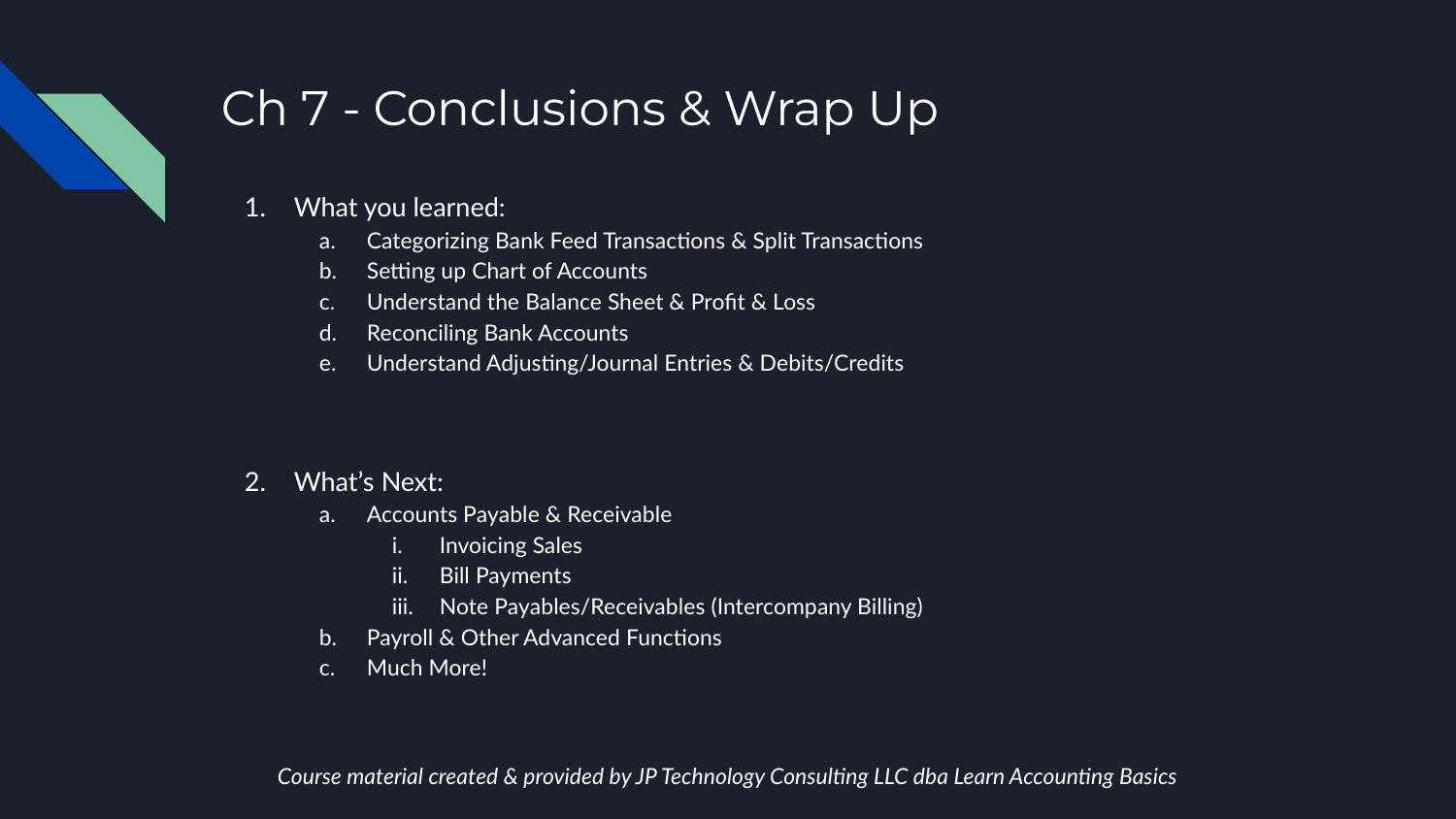

# Ch 7 - Conclusions & Wrap Up
What you learned:
Categorizing Bank Feed Transactions & Split Transactions
Setting up Chart of Accounts
Understand the Balance Sheet & Profit & Loss
Reconciling Bank Accounts
Understand Adjusting/Journal Entries & Debits/Credits

What’s Next:
Accounts Payable & Receivable
Invoicing Sales
Bill Payments
Note Payables/Receivables (Intercompany Billing)
Payroll & Other Advanced Functions
Much More!